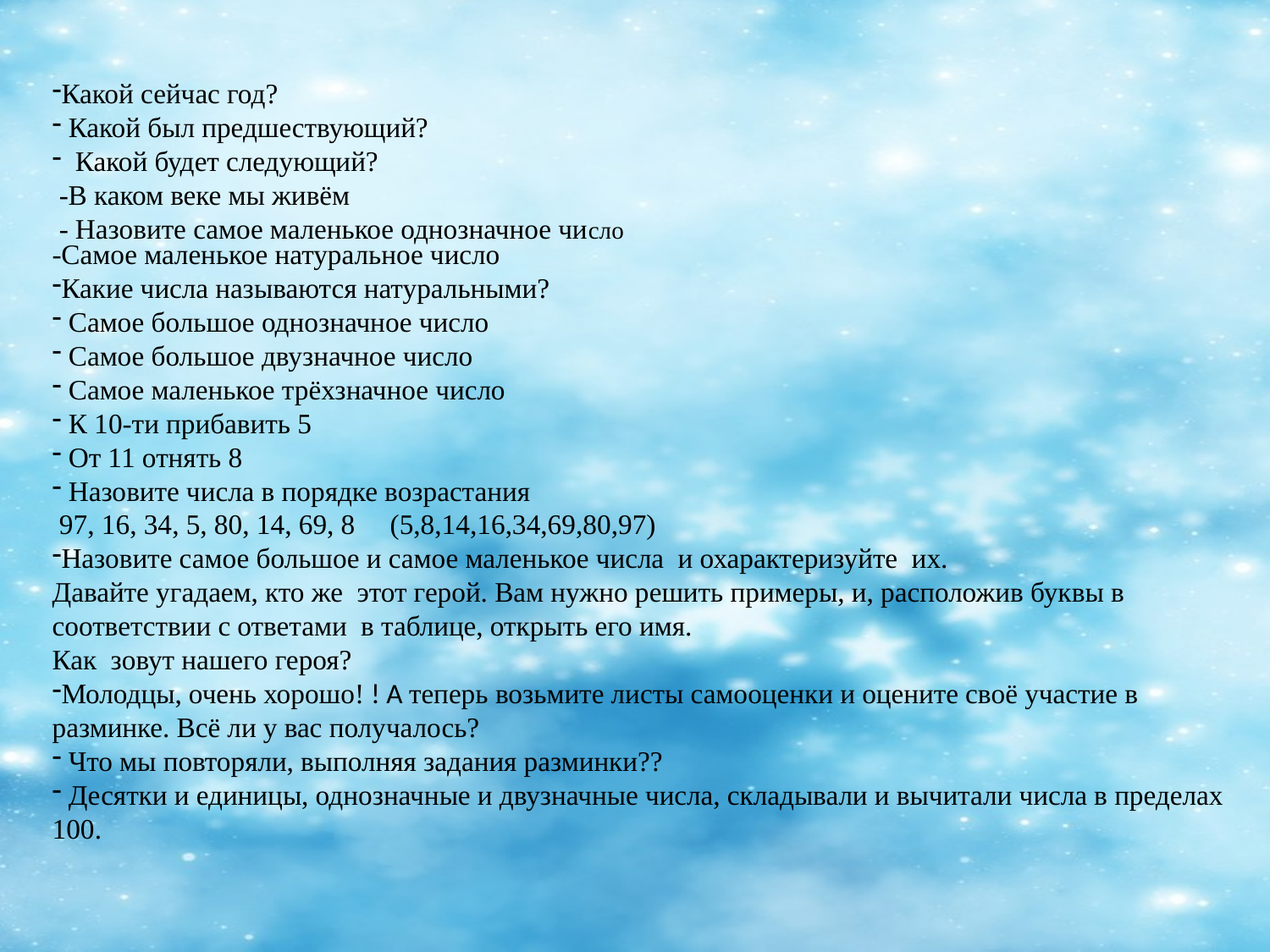

-Самое маленькое натуральное число
Какие числа называются натуральными?
 Самое большое однозначное число
 Самое большое двузначное число
 Самое маленькое трёхзначное число
 К 10-ти прибавить 5
 От 11 отнять 8
 Назовите числа в порядке возрастания
 97, 16, 34, 5, 80, 14, 69, 8     (5,8,14,16,34,69,80,97)
Назовите самое большое и самое маленькое числа  и охарактеризуйте  их.
Давайте угадаем, кто же  этот герой. Вам нужно решить примеры, и, расположив буквы в соответствии с ответами  в таблице, открыть его имя.
Как  зовут нашего героя?
Молодцы, очень хорошо! ! А теперь возьмите листы самооценки и оцените своё участие в разминке. Всё ли у вас получалось?
 Что мы повторяли, выполняя задания разминки??
 Десятки и единицы, однозначные и двузначные числа, складывали и вычитали числа в пределах 100.

Какой сейчас год?
 Какой был предшествующий?
  Какой будет следующий?
 -В каком веке мы живём
 - Назовите самое маленькое однозначное число